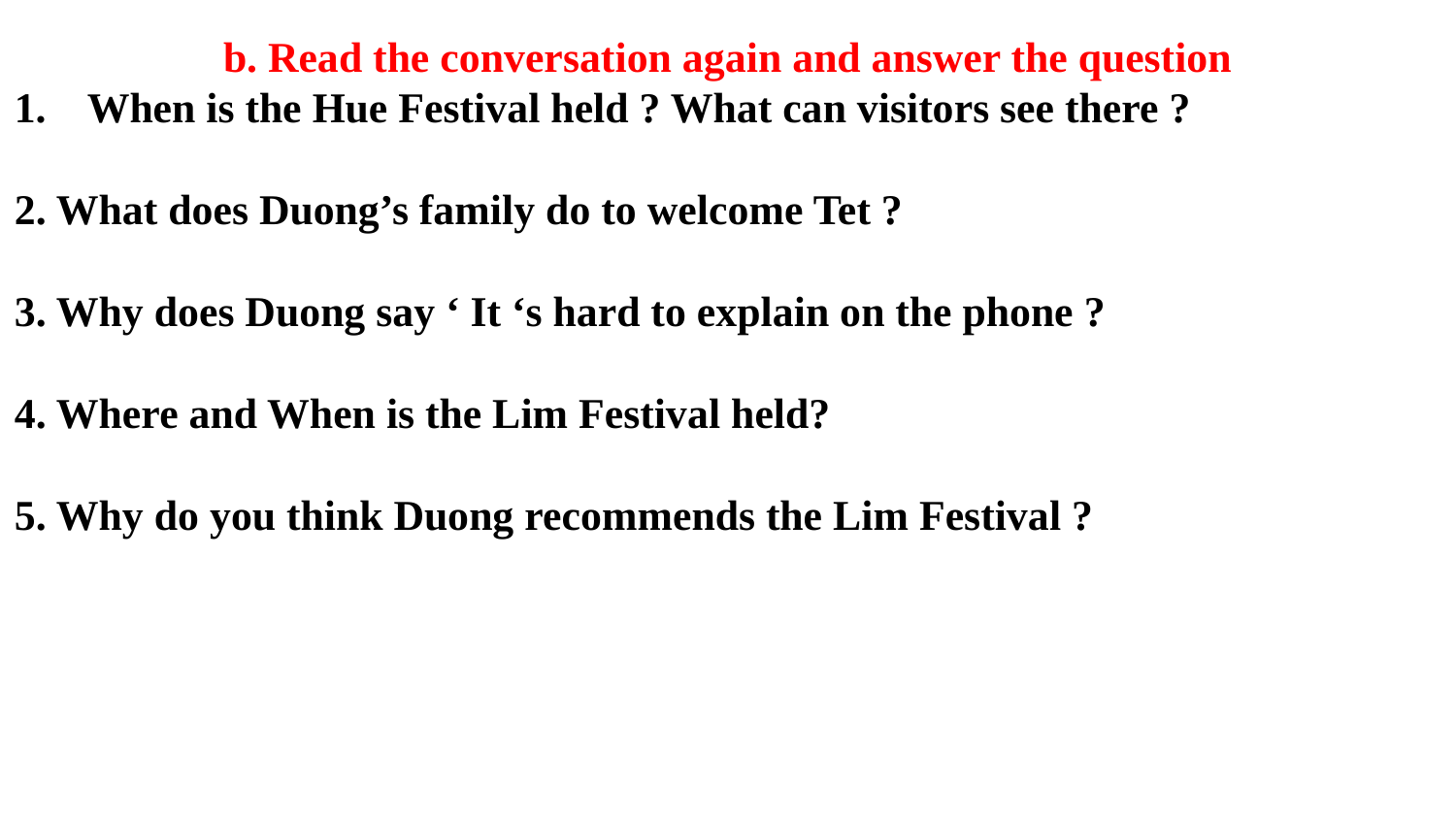

b. Read the conversation again and answer the question
When is the Hue Festival held ? What can visitors see there ?

2. What does Duong’s family do to welcome Tet ?

3. Why does Duong say ‘ It ‘s hard to explain on the phone ?

4. Where and When is the Lim Festival held?

5. Why do you think Duong recommends the Lim Festival ?